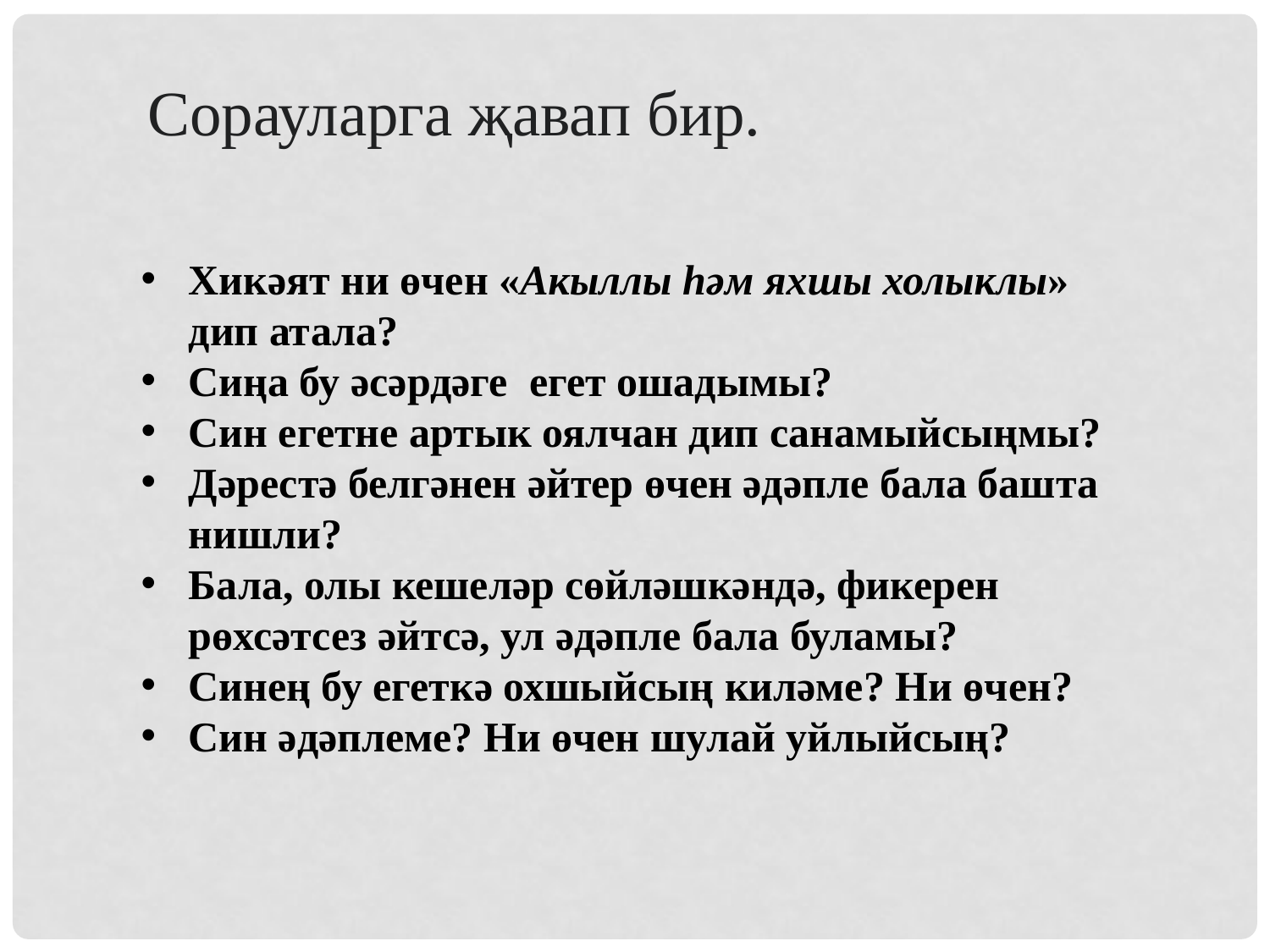

Сорауларга җавап бир.
Хикәят ни өчен «Акыллы һәм яхшы холыклы»  дип атала?
Сиңа бу әсәрдәге  егет ошадымы?
Син егетне артык оялчан дип санамыйсыңмы?
Дәрестә белгәнен әйтер өчен әдәпле бала башта нишли?
Бала, олы кешеләр сөйләшкәндә, фикерен рөхсәтсез әйтсә, ул әдәпле бала буламы?
Синең бу егеткә охшыйсың киләме? Ни өчен?
Син әдәплеме? Ни өчен шулай уйлыйсың?